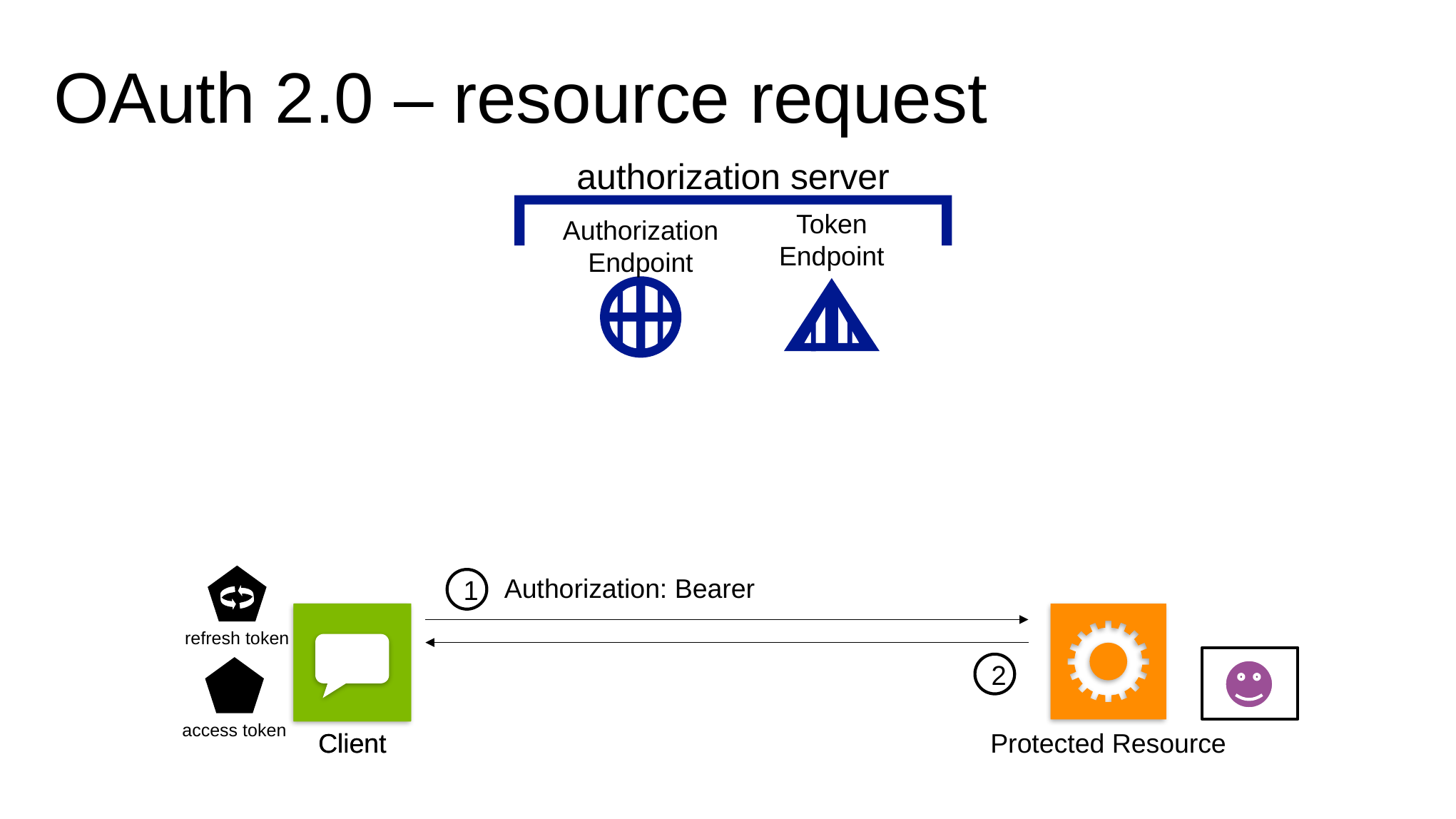

# OAuth 2.0 – resource request
authorization server

Token
Endpoint

Authorization
Endpoint

refresh token
Authorization: Bearer
1

Protected Resource

Client

Client
2

access token